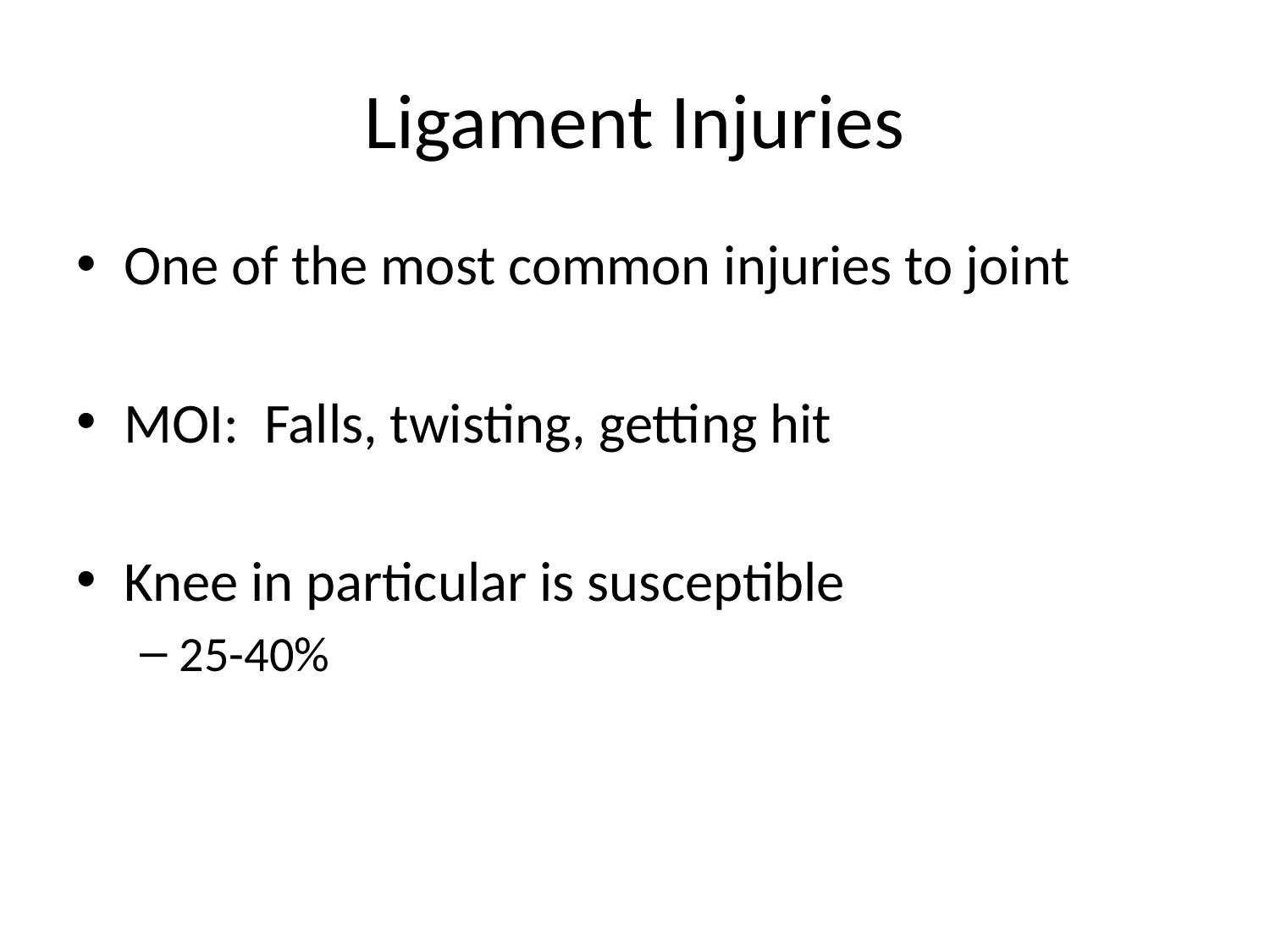

# Ligament Injuries
One of the most common injuries to joint

MOI:  Falls, twisting, getting hit

Knee in particular is susceptible
25-40%